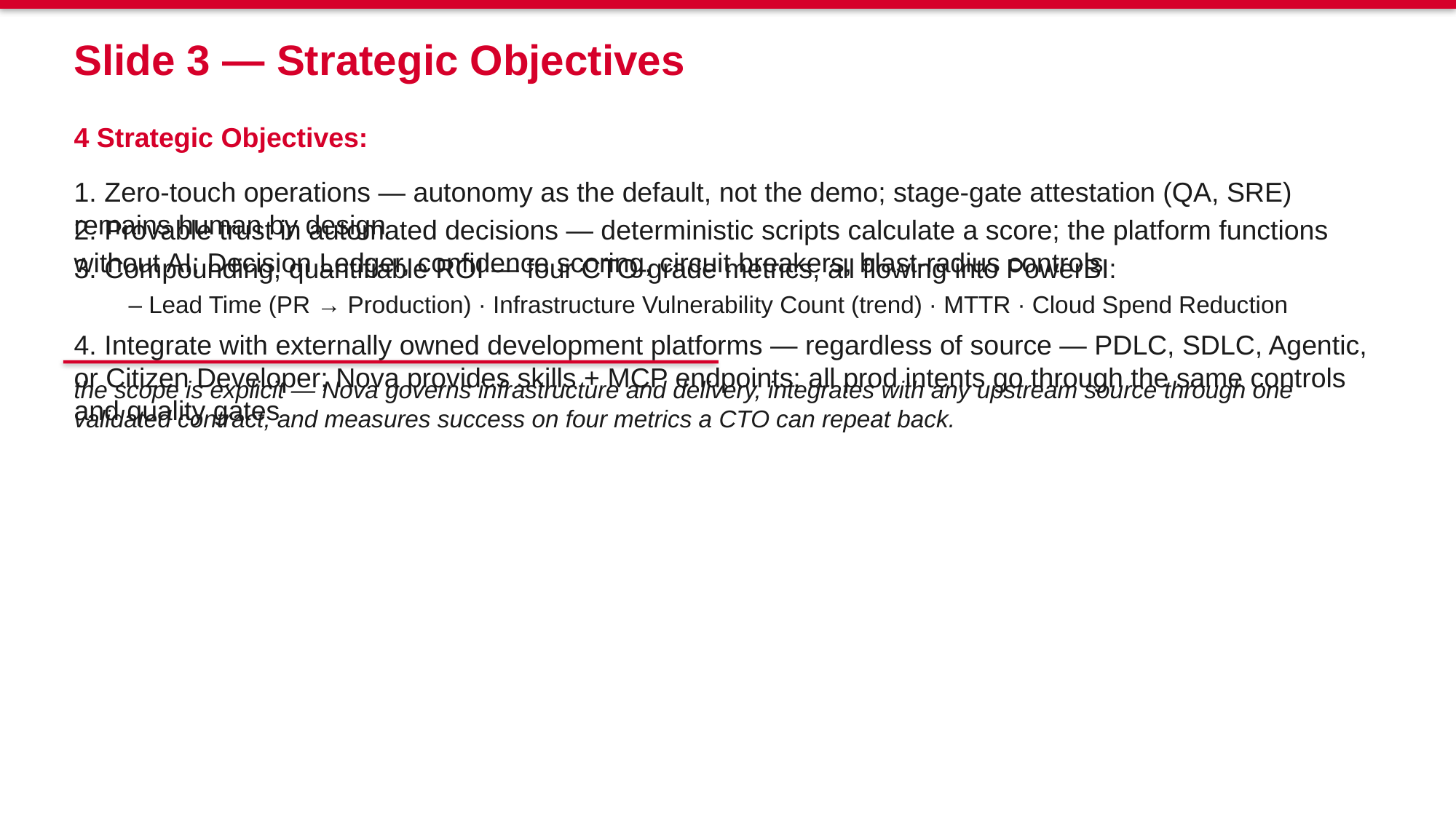

Slide 3 — Strategic Objectives
4 Strategic Objectives:
1. Zero-touch operations — autonomy as the default, not the demo; stage-gate attestation (QA, SRE) remains human by design
2. Provable trust in automated decisions — deterministic scripts calculate a score; the platform functions without AI; Decision Ledger, confidence scoring, circuit breakers, blast-radius controls
3. Compounding, quantifiable ROI — four CTO-grade metrics, all flowing into PowerBI:
– Lead Time (PR → Production) · Infrastructure Vulnerability Count (trend) · MTTR · Cloud Spend Reduction
4. Integrate with externally owned development platforms — regardless of source — PDLC, SDLC, Agentic, or Citizen Developer; Nova provides skills + MCP endpoints; all prod intents go through the same controls and quality gates

the scope is explicit — Nova governs infrastructure and delivery, integrates with any upstream source through one validated contract, and measures success on four metrics a CTO can repeat back.